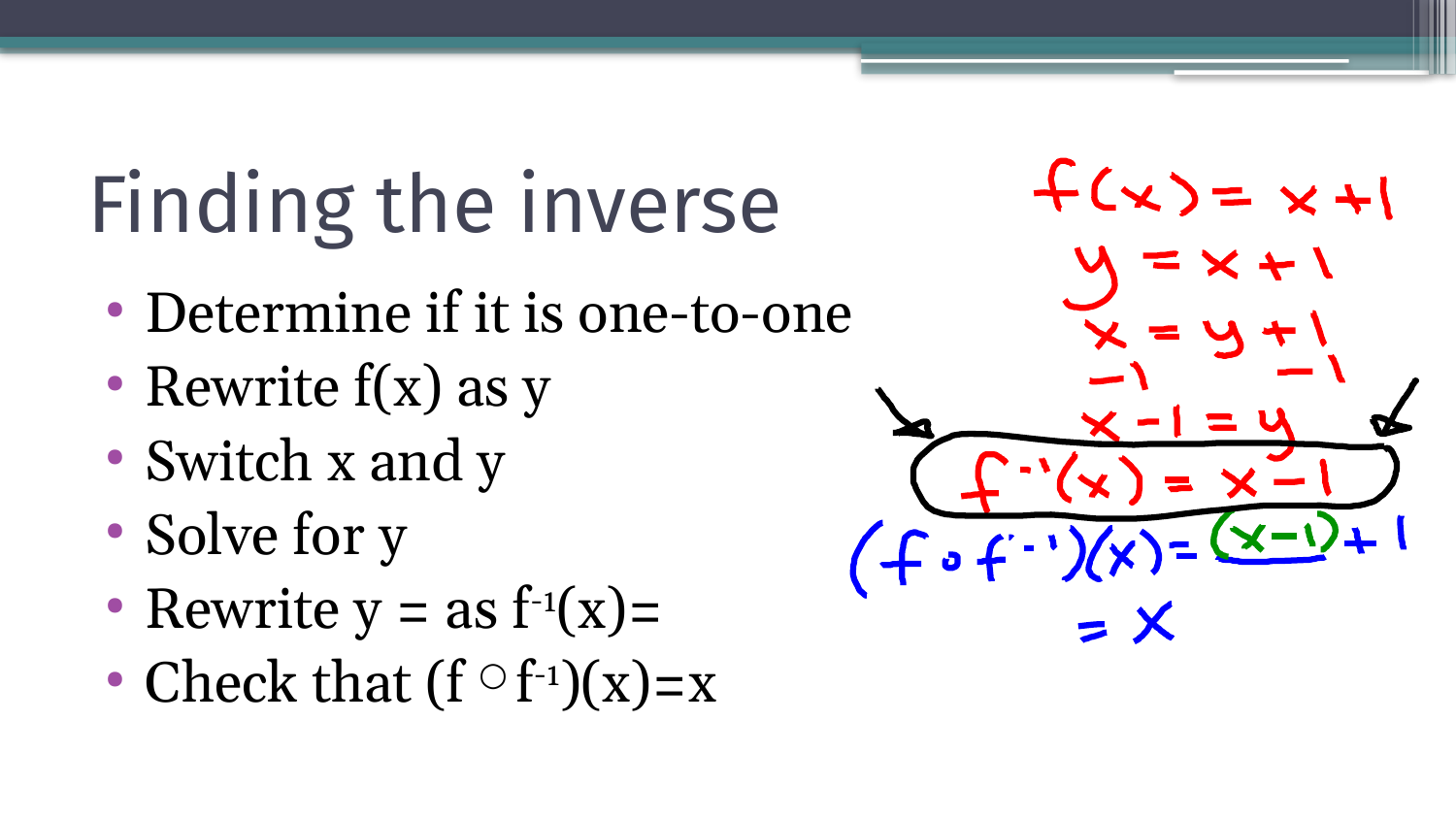

# Finding the inverse

Determine if it is one-to-one
Rewrite f(x) as y
Switch x and y
Solve for y
Rewrite y = as f-1(x)=
Check that (f ○ f-1)(x)=x